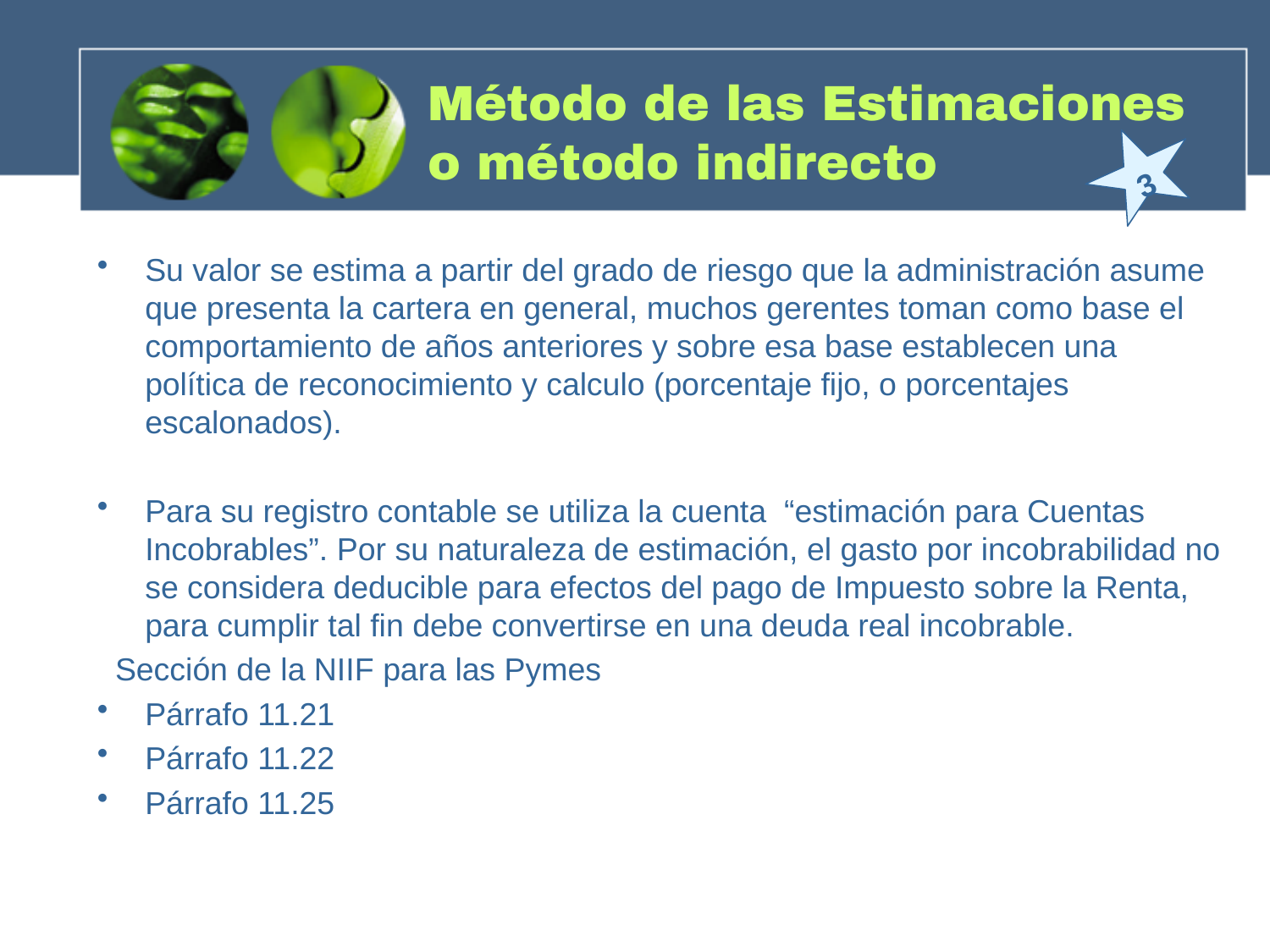

# Método de las Estimaciones o método indirecto
3
Su valor se estima a partir del grado de riesgo que la administración asume que presenta la cartera en general, muchos gerentes toman como base el comportamiento de años anteriores y sobre esa base establecen una política de reconocimiento y calculo (porcentaje fijo, o porcentajes escalonados).

Para su registro contable se utiliza la cuenta  “estimación para Cuentas Incobrables”. Por su naturaleza de estimación, el gasto por incobrabilidad no se considera deducible para efectos del pago de Impuesto sobre la Renta, para cumplir tal fin debe convertirse en una deuda real incobrable.
  Sección de la NIIF para las Pymes
Párrafo 11.21
Párrafo 11.22
Párrafo 11.25